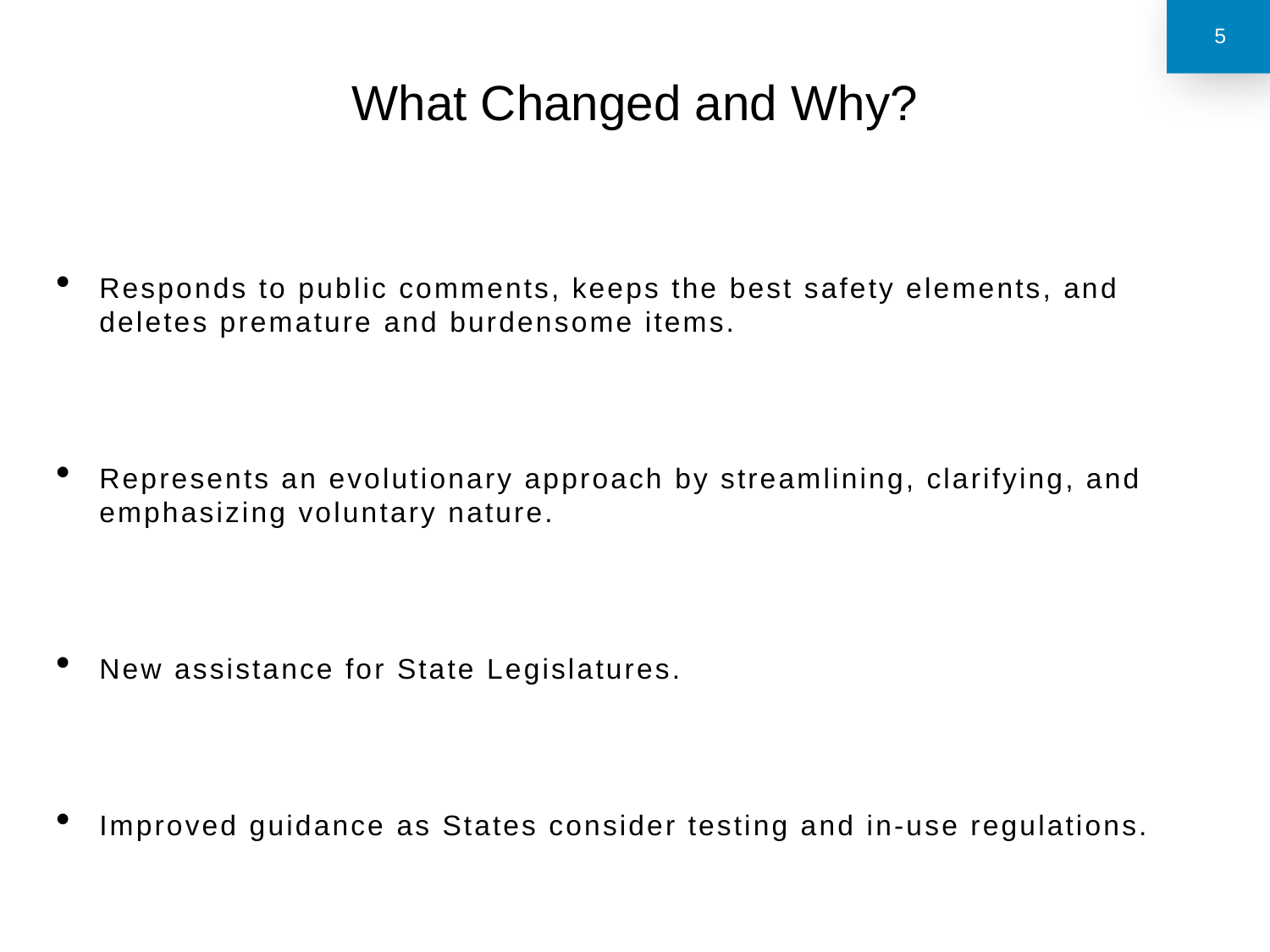

5
# What Changed and Why?
Responds to public comments, keeps the best safety elements, and deletes premature and burdensome items.

Represents an evolutionary approach by streamlining, clarifying, and emphasizing voluntary nature.

New assistance for State Legislatures.

Improved guidance as States consider testing and in-use regulations.